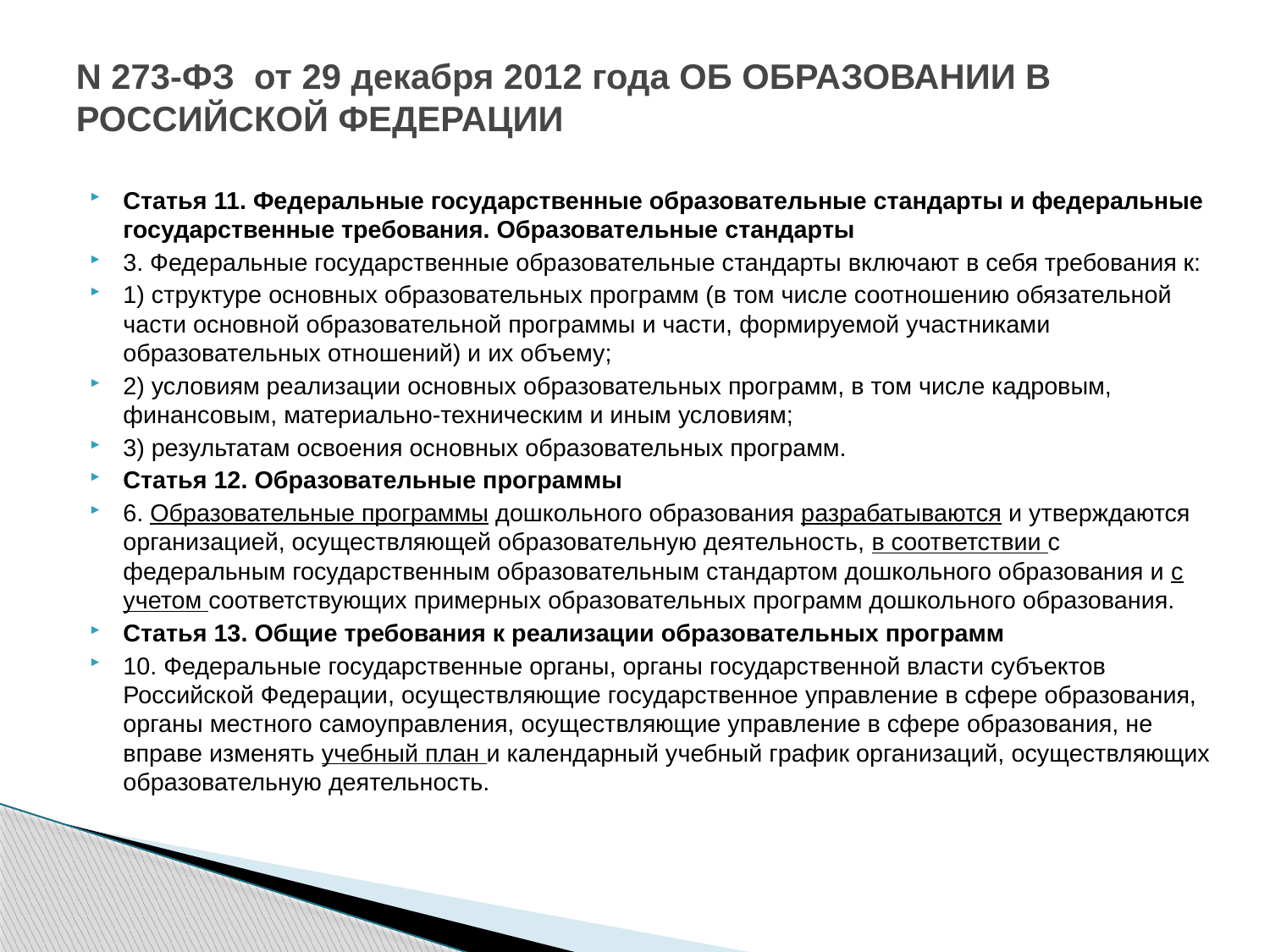

# N 273-ФЗ  от 29 декабря 2012 года ОБ ОБРАЗОВАНИИ В РОССИЙСКОЙ ФЕДЕРАЦИИ
Статья 11. Федеральные государственные образовательные стандарты и федеральные государственные требования. Образовательные стандарты
3. Федеральные государственные образовательные стандарты включают в себя требования к:
1) структуре основных образовательных программ (в том числе соотношению обязательной части основной образовательной программы и части, формируемой участниками образовательных отношений) и их объему;
2) условиям реализации основных образовательных программ, в том числе кадровым, финансовым, материально-техническим и иным условиям;
3) результатам освоения основных образовательных программ.
Статья 12. Образовательные программы
6. Образовательные программы дошкольного образования разрабатываются и утверждаются организацией, осуществляющей образовательную деятельность, в соответствии с федеральным государственным образовательным стандартом дошкольного образования и с учетом соответствующих примерных образовательных программ дошкольного образования.
Статья 13. Общие требования к реализации образовательных программ
10. Федеральные государственные органы, органы государственной власти субъектов Российской Федерации, осуществляющие государственное управление в сфере образования, органы местного самоуправления, осуществляющие управление в сфере образования, не вправе изменять учебный план и календарный учебный график организаций, осуществляющих образовательную деятельность.